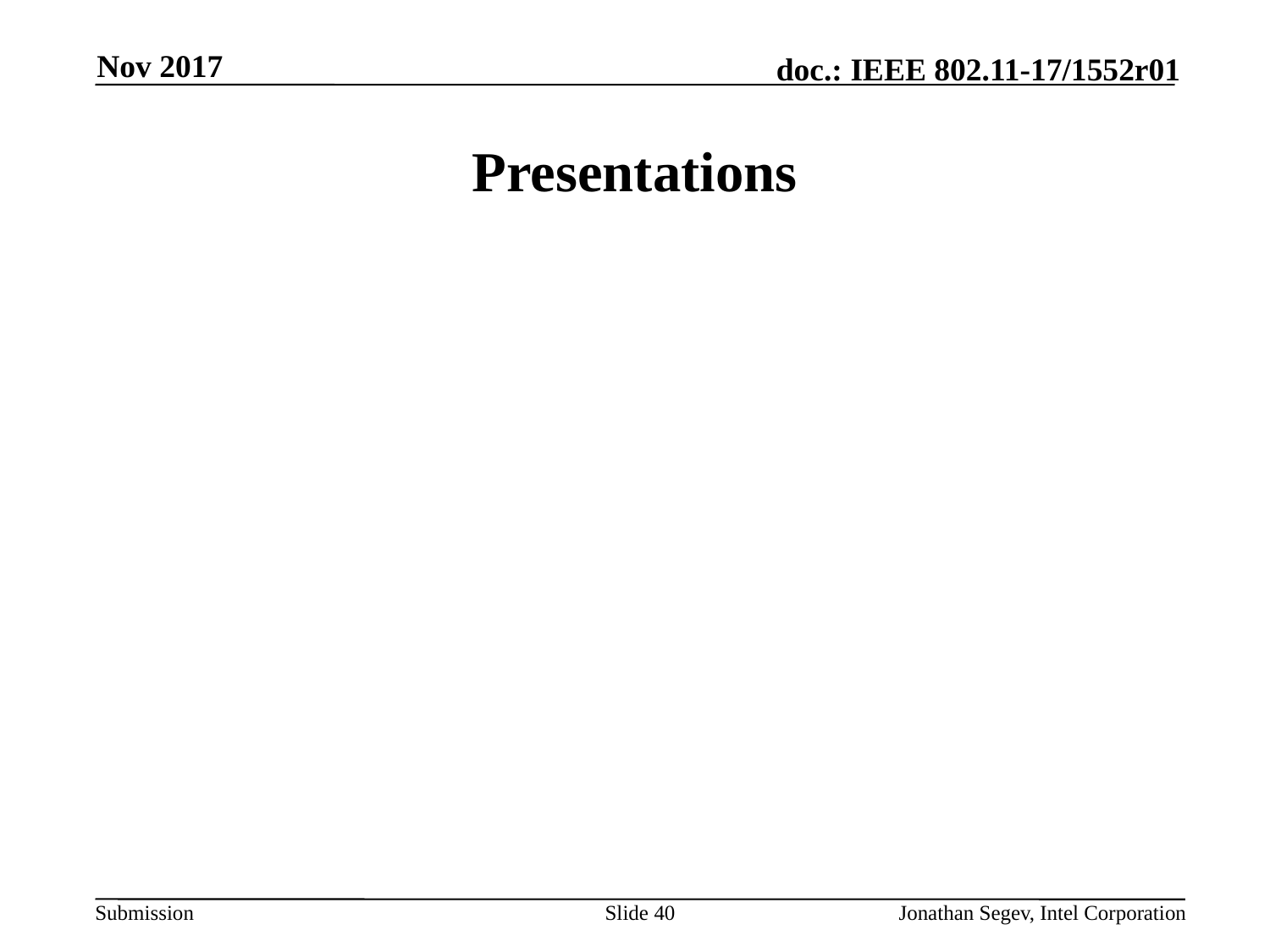

Nov 2017
# Presentations

Slide 40
Jonathan Segev, Intel Corporation